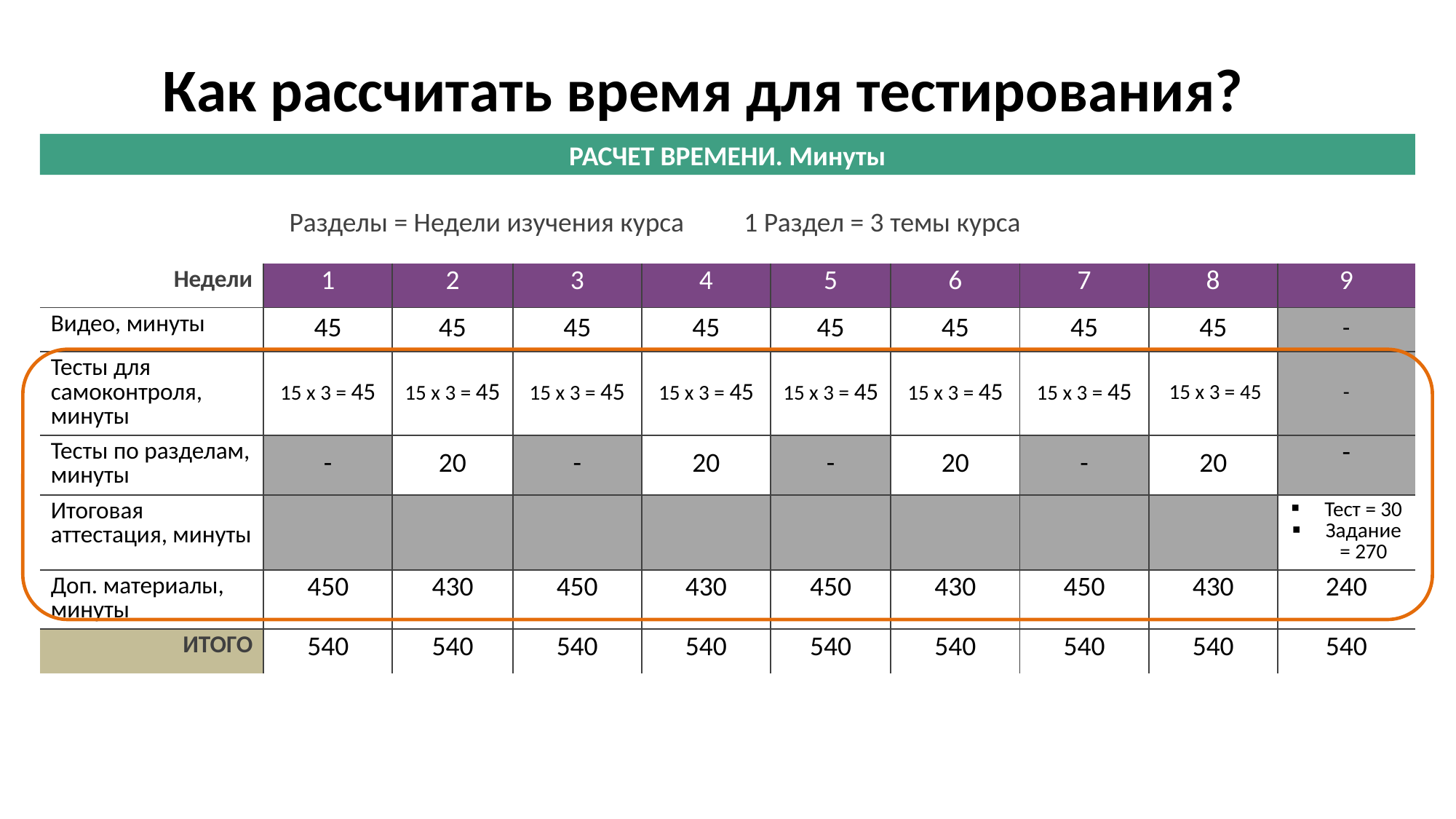

# Как рассчитать время для тестирования?
РАСЧЕТ ВРЕМЕНИ. Минуты
Разделы = Недели изучения курса
1 Раздел = 3 темы курса
| Недели | 1 | 2 | 3 | 4 | 5 | 6 | 7 | 8 | 9 |
| --- | --- | --- | --- | --- | --- | --- | --- | --- | --- |
| Видео, минуты | 45 | 45 | 45 | 45 | 45 | 45 | 45 | 45 | - |
| Тесты для самоконтроля, минуты | 15 х 3 = 45 | 15 х 3 = 45 | 15 х 3 = 45 | 15 х 3 = 45 | 15 х 3 = 45 | 15 х 3 = 45 | 15 х 3 = 45 | 15 х 3 = 45 | - |
| Тесты по разделам, минуты | - | 20 | - | 20 | - | 20 | - | 20 | - |
| Итоговая аттестация, минуты |  |  |  |  |  |  |  |  | Тест = 30 Задание = 270 |
| Доп. материалы, минуты | 450 | 430 | 450 | 430 | 450 | 430 | 450 | 430 | 240 |
| ИТОГО | 540 | 540 | 540 | 540 | 540 | 540 | 540 | 540 | 540 |